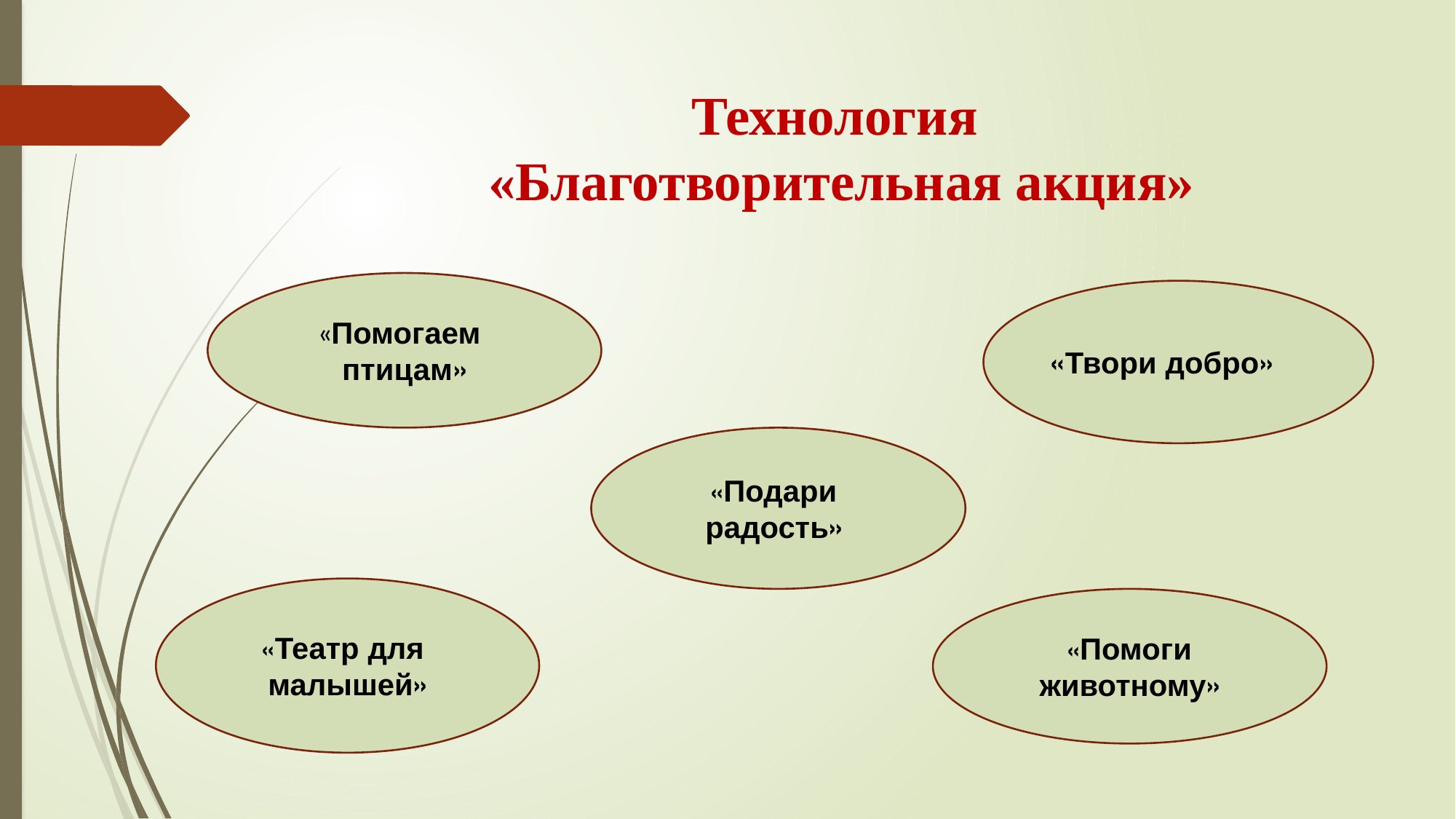

# Технология «Благотворительная акция»
«Помогаем  птицам»
«Твори добро»
«Подари  радость»
«Театр для  малышей»
«Помоги животному»